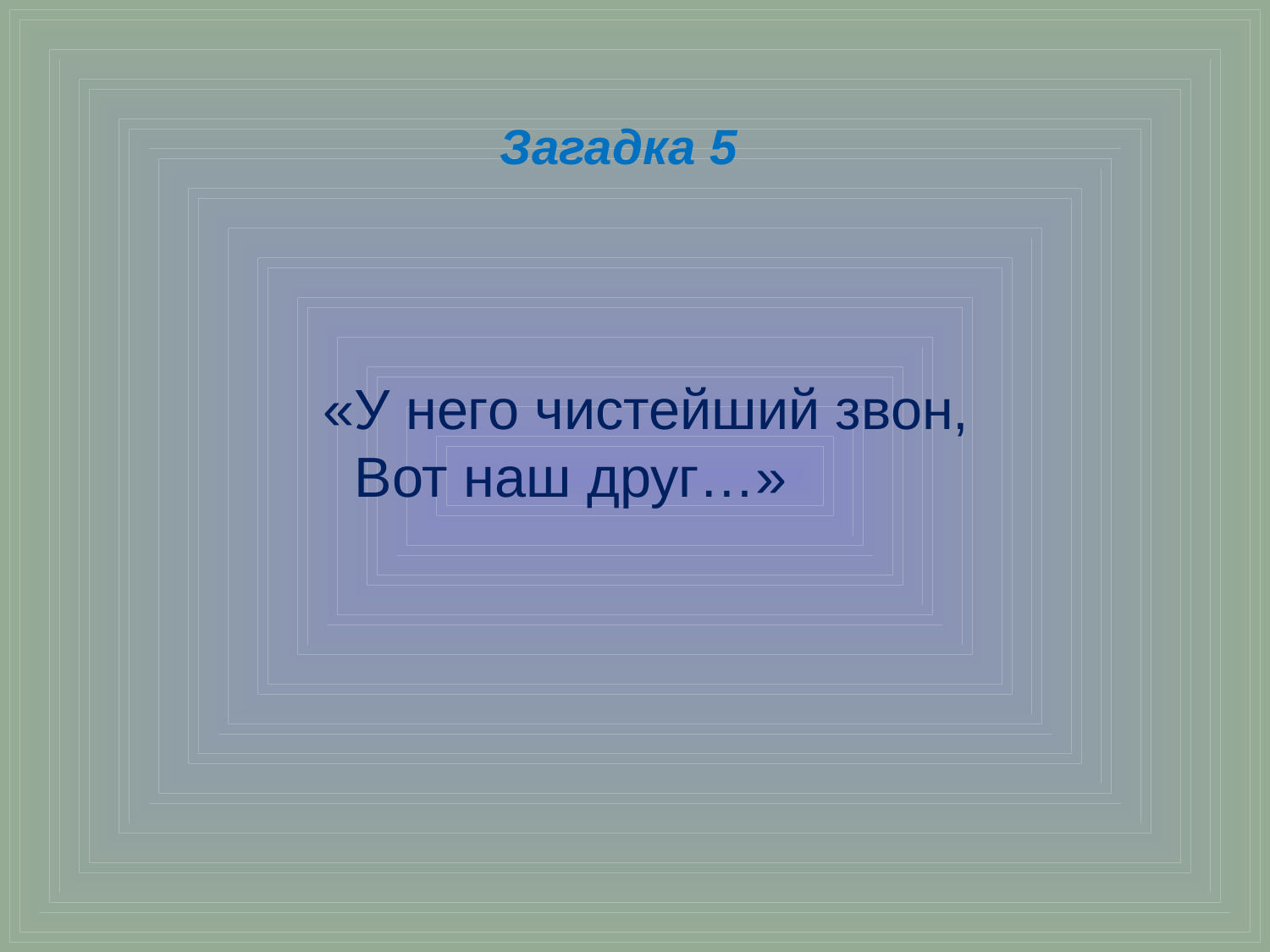

Загадка 5
«У него чистейший звон,
  Вот наш друг…»